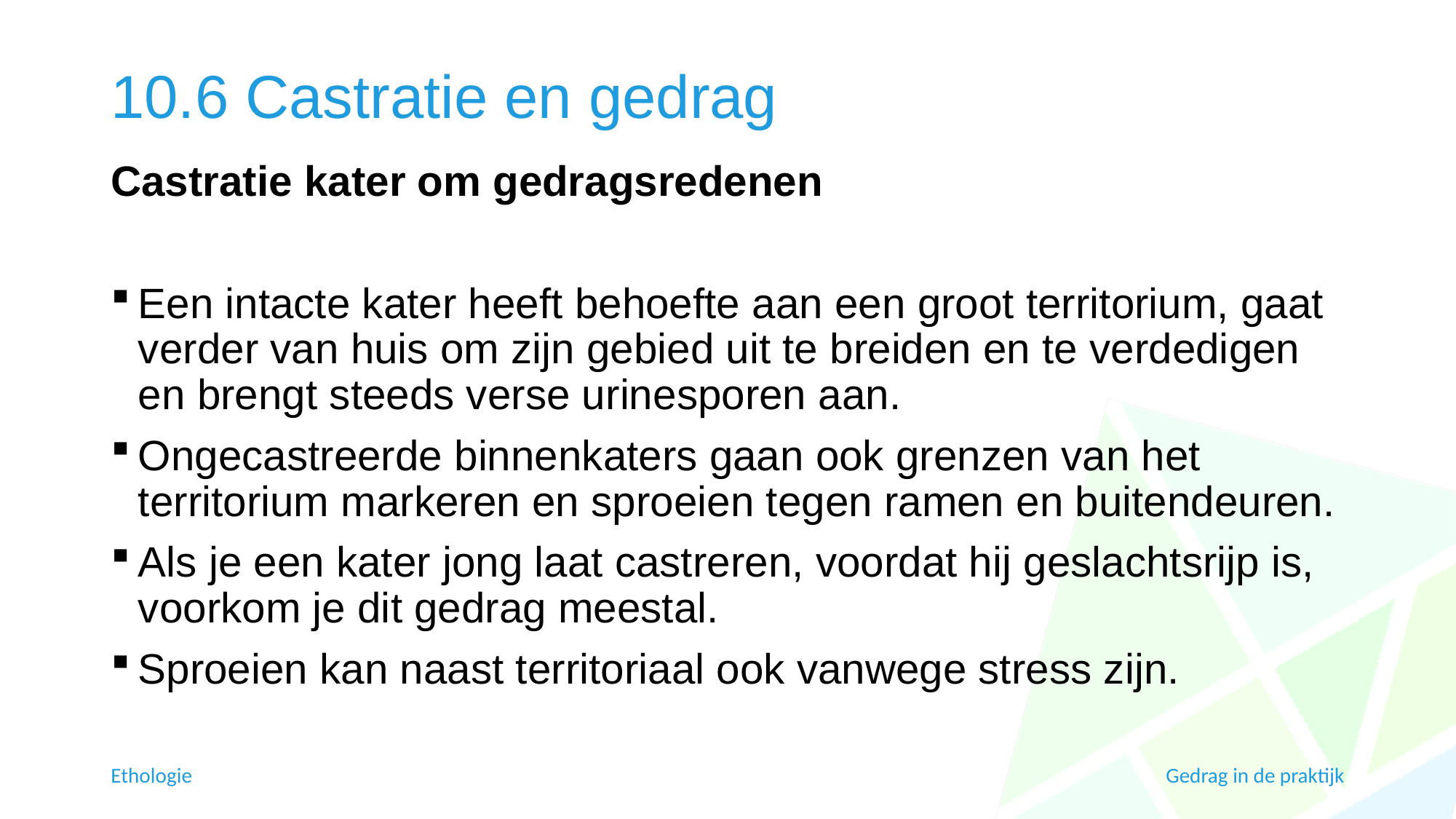

# 10.6 Castratie en gedrag
Castratie kater om gedragsredenen

Een intacte kater heeft behoefte aan een groot territorium, gaat verder van huis om zijn gebied uit te breiden en te verdedigen en brengt steeds verse urinesporen aan.
Ongecastreerde binnenkaters gaan ook grenzen van het territorium markeren en sproeien tegen ramen en buitendeuren.
Als je een kater jong laat castreren, voordat hij geslachtsrijp is, voorkom je dit gedrag meestal.
Sproeien kan naast territoriaal ook vanwege stress zijn.
Ethologie
Gedrag in de praktijk